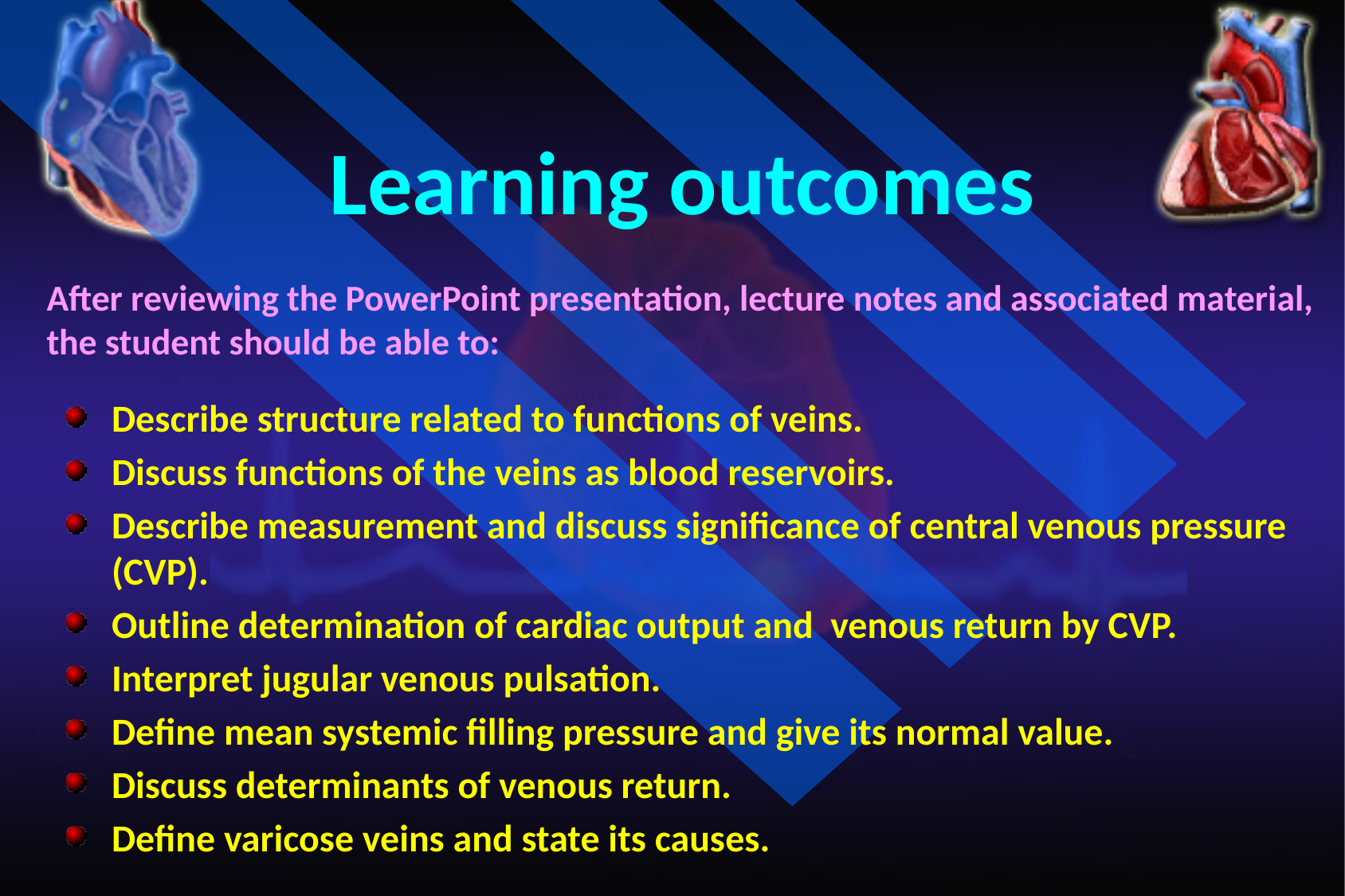

Learning outcomes
After reviewing the PowerPoint presentation, lecture notes and associated material, the student should be able to:
Describe structure related to functions of veins.
Discuss functions of the veins as blood reservoirs.
Describe measurement and discuss significance of central venous pressure (CVP).
Outline determination of cardiac output and  venous return by CVP.
Interpret jugular venous pulsation.
Define mean systemic filling pressure and give its normal value.
Discuss determinants of venous return.
Define varicose veins and state its causes.